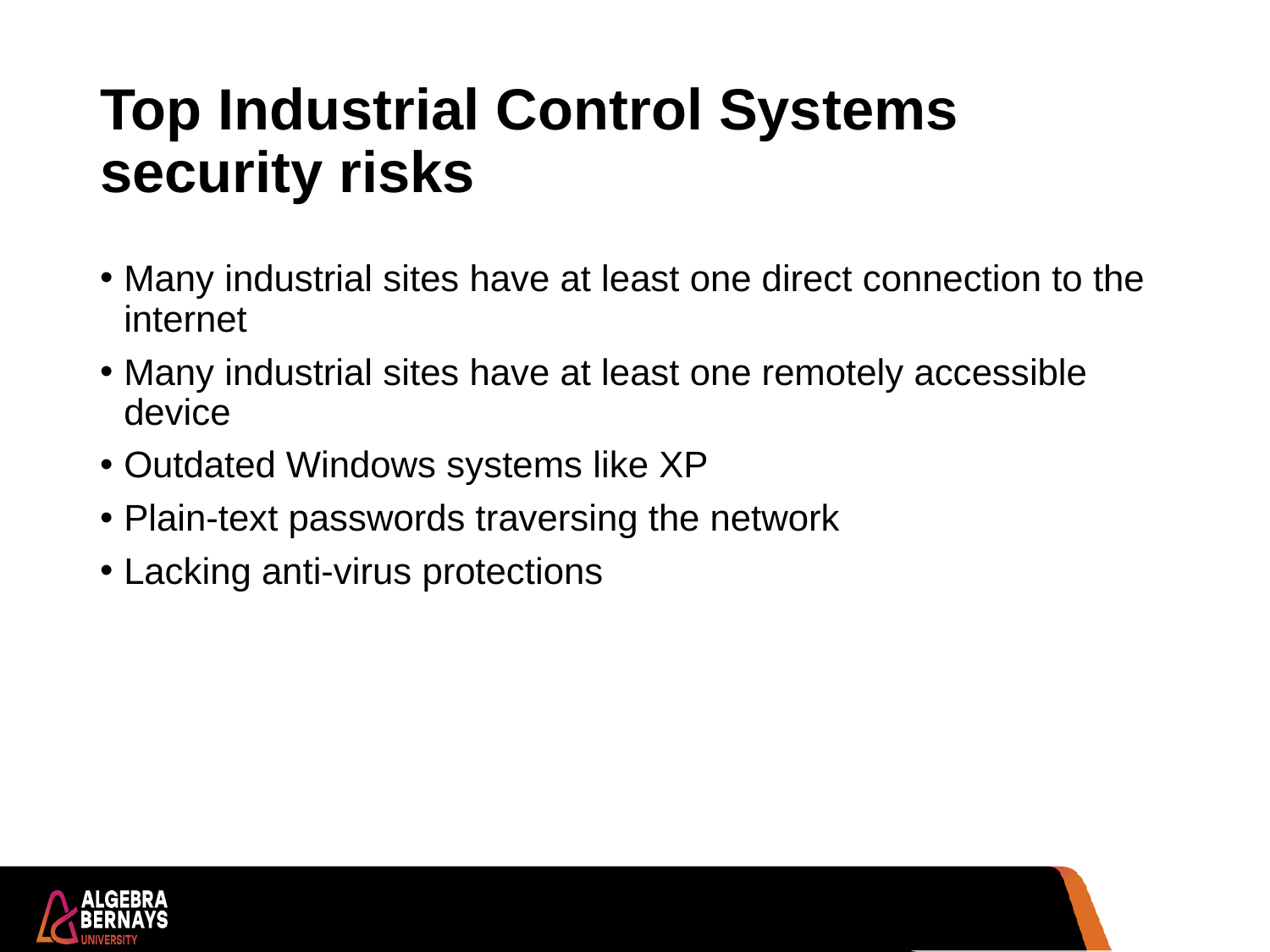

# Top Industrial Control Systems security risks
Many industrial sites have at least one direct connection to the internet
Many industrial sites have at least one remotely accessible device
Outdated Windows systems like XP
Plain-text passwords traversing the network
Lacking anti-virus protections